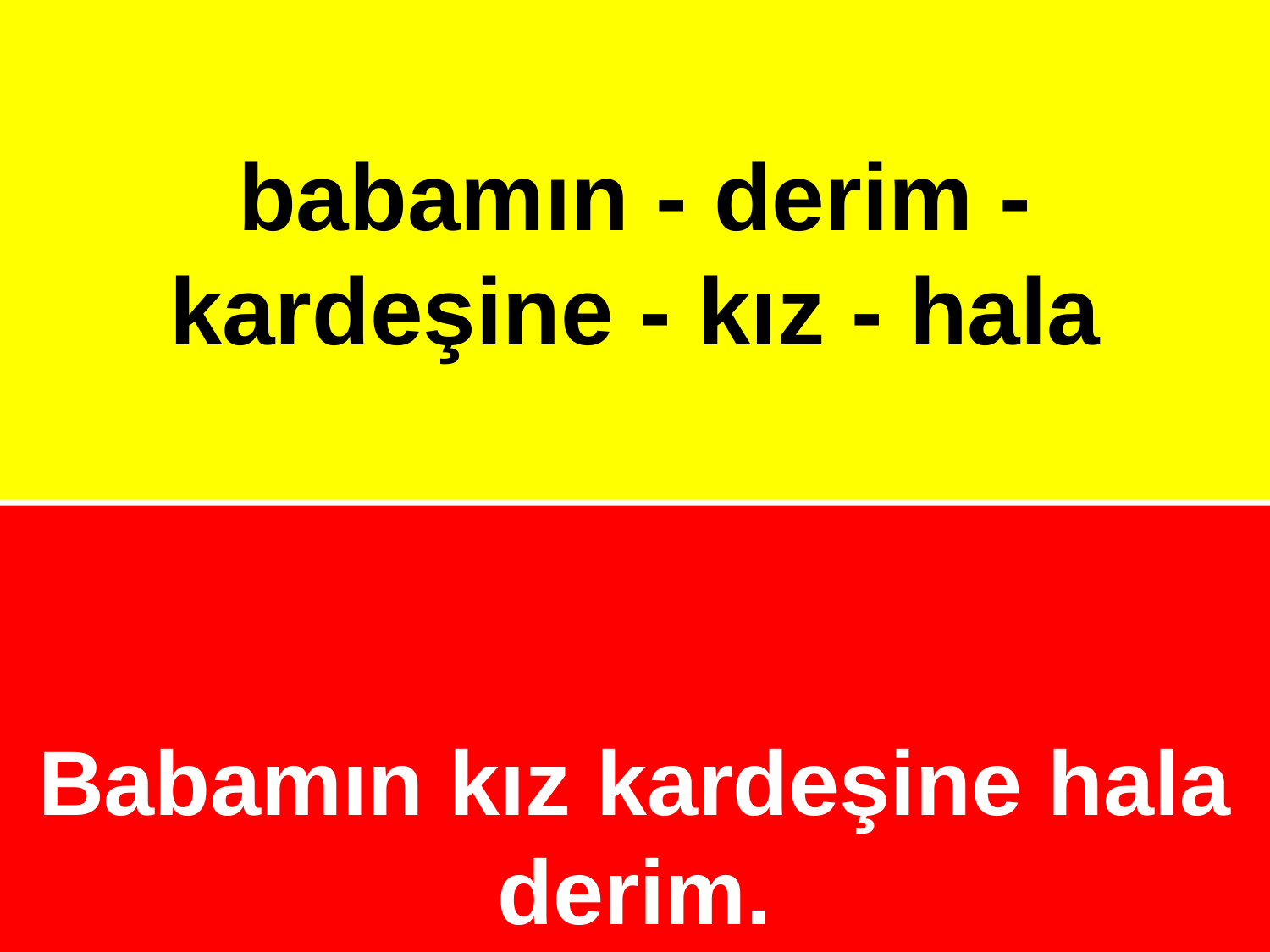

# babamın - derim - kardeşine - kız - hala

Babamın kız kardeşine hala derim.